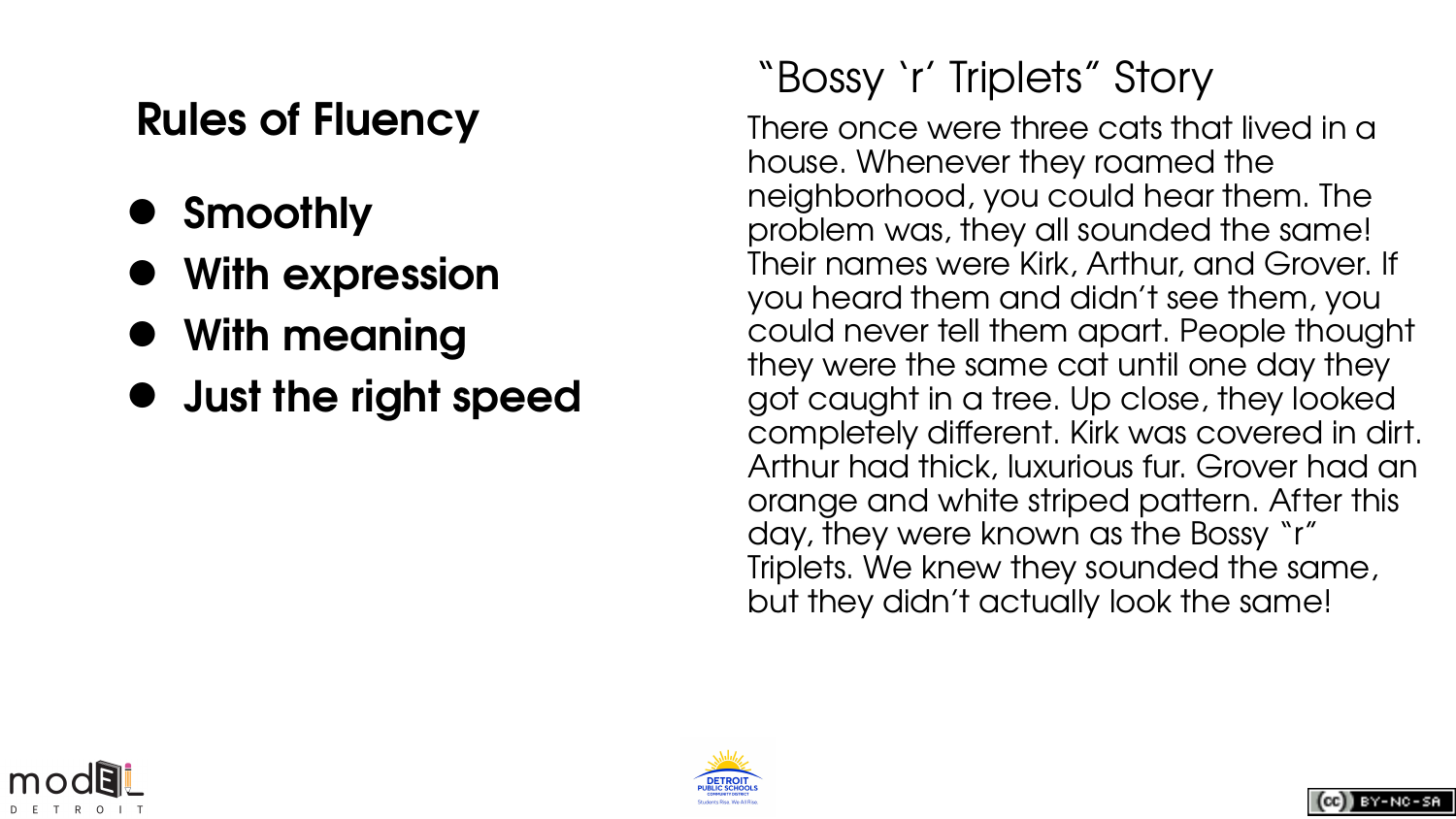

“Bossy ‘r’ Triplets” Story
  Rules of Fluency
There once were three cats that lived in a house. Whenever they roamed the neighborhood, you could hear them. The problem was, they all sounded the same! Their names were Kirk, Arthur, and Grover. If you heard them and didn’t see them, you could never tell them apart. People thought they were the same cat until one day they got caught in a tree. Up close, they looked completely different. Kirk was covered in dirt. Arthur had thick, luxurious fur. Grover had an orange and white striped pattern. After this day, they were known as the Bossy “r” Triplets. We knew they sounded the same, but they didn’t actually look the same!
Smoothly
With expression
With meaning
Just the right speed